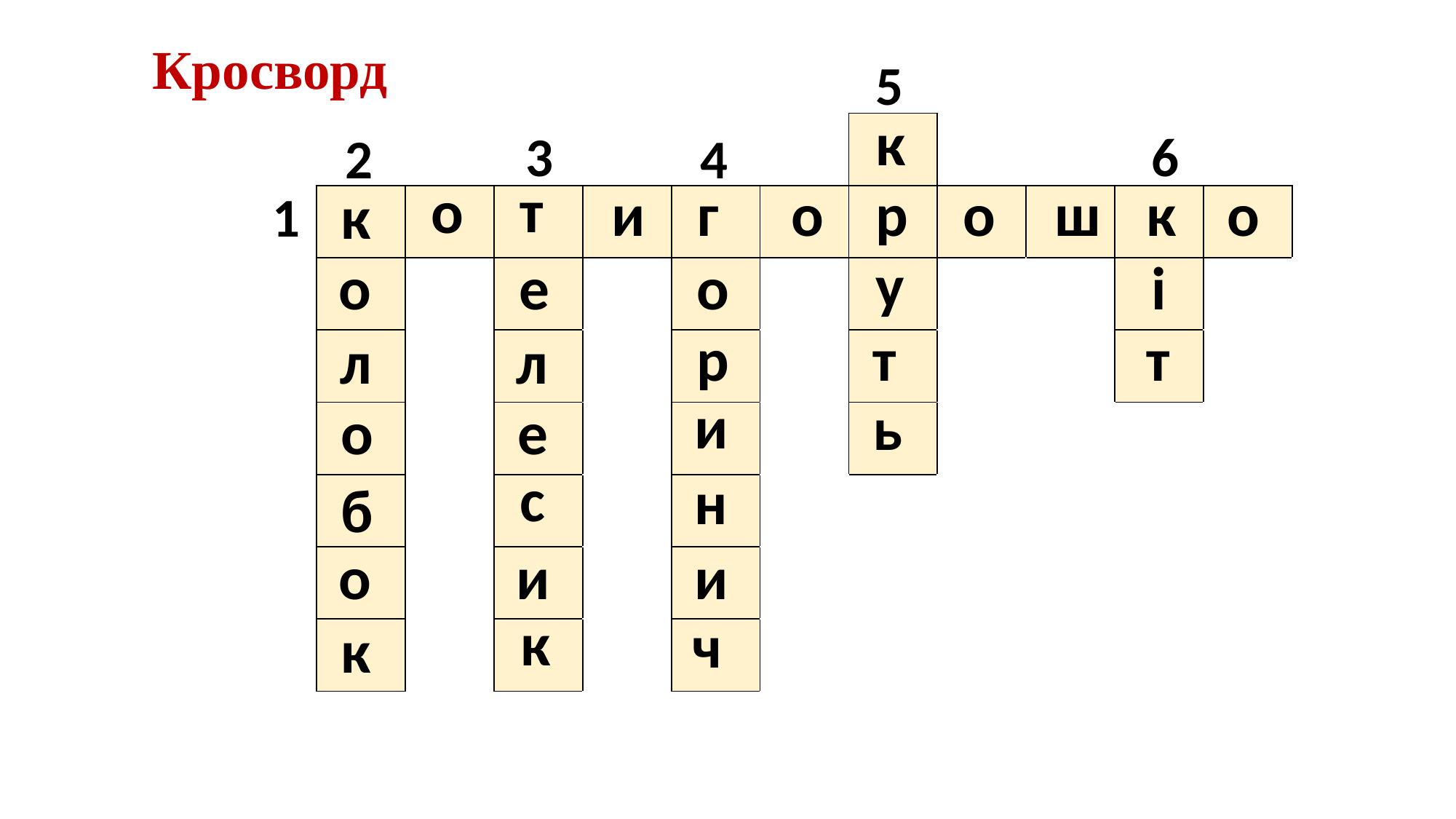

Кросворд
5
к
|  |  |  |  |  |  |  |  |  |  |  |
| --- | --- | --- | --- | --- | --- | --- | --- | --- | --- | --- |
|  |  |  |  |  |  |  |  |  |  |  |
|  |  |  |  |  |  |  |  |  |  |  |
|  |  |  |  |  |  |  |  |  |  |  |
|  |  |  |  |  |  |  |  |  |  |  |
|  |  |  |  |  |  |  |  |  |  |  |
|  |  |  |  |  |  |  |  |  |  |  |
|  |  |  |  |  |  |  |  |  |  |  |
6
3
4
2
т
о
и
г
о
р
о
ш
к
о
к
1
у
і
о
е
о
р
т
т
л
л
и
ь
о
е
с
н
б
о
и
и
к
ч
к